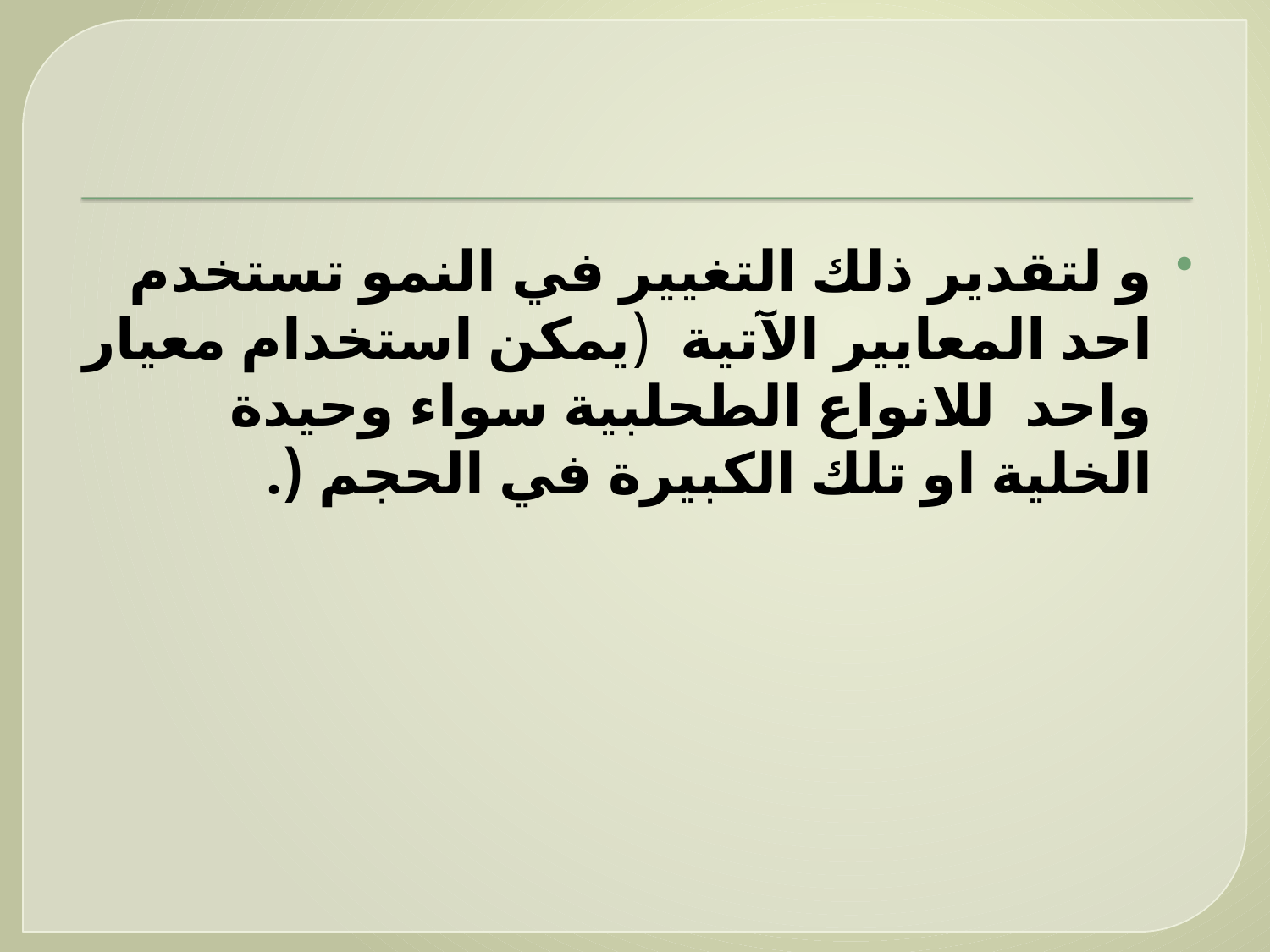

#
و لتقدير ذلك التغيير في النمو تستخدم احد المعايير الآتية  (يمكن استخدام معيار واحد  للانواع الطحلبية سواء وحيدة الخلية او تلك الكبيرة في الحجم (.